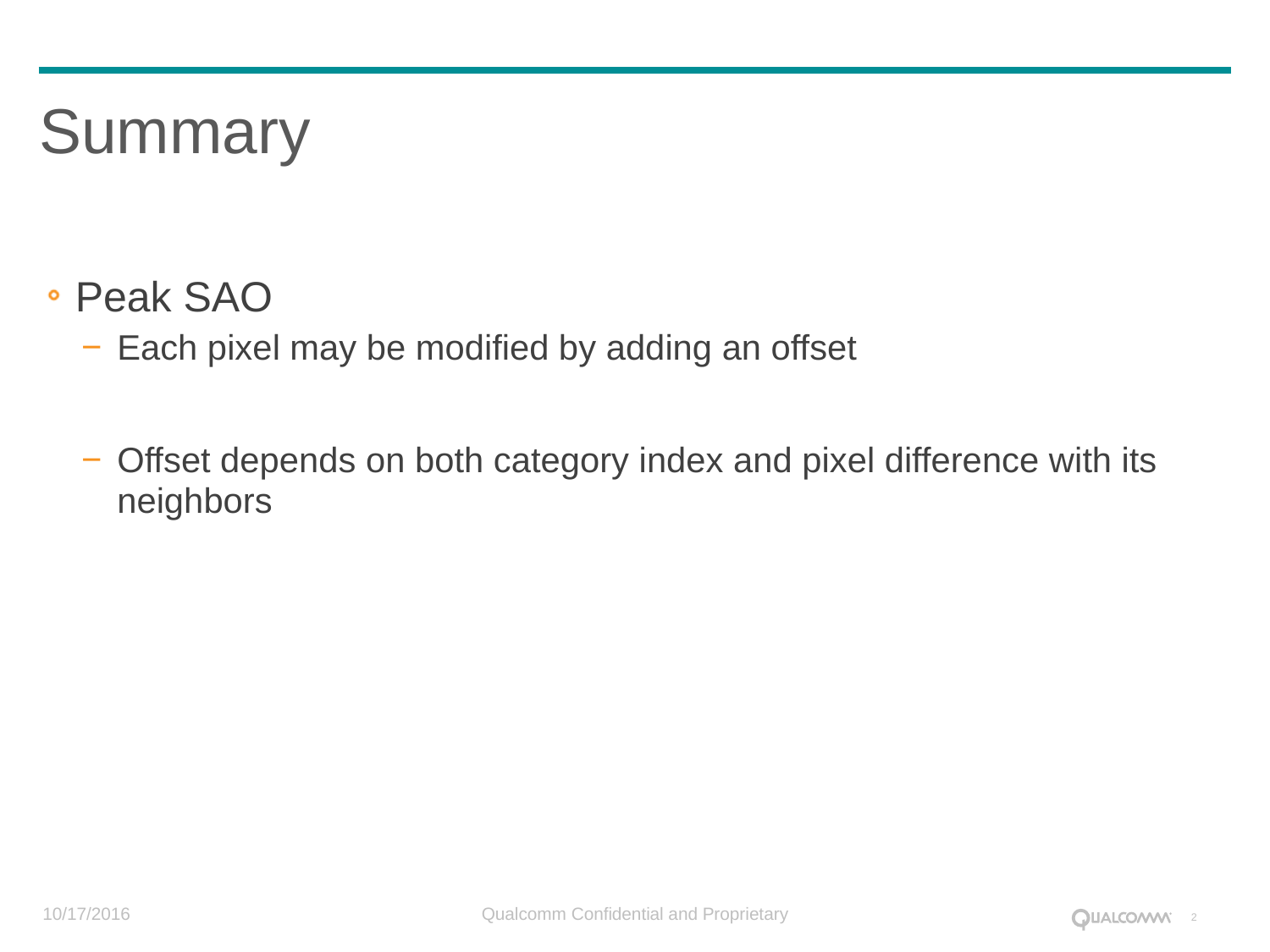

# Summary

Peak SAO
Each pixel may be modified by adding an offset

Offset depends on both category index and pixel difference with its neighbors